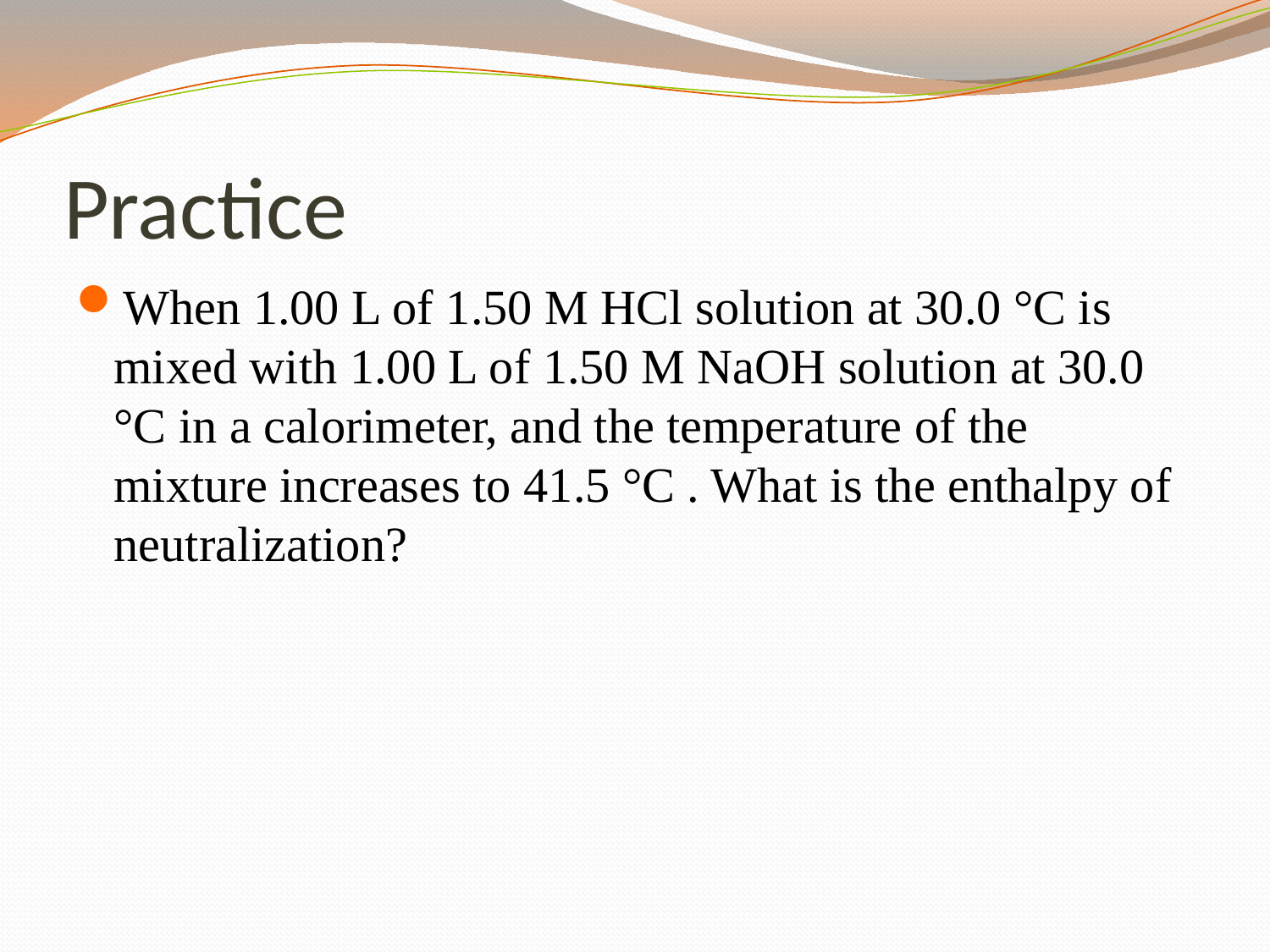

# Practice
When 1.00 L of 1.50 M HCl solution at 30.0 °C is mixed with 1.00 L of 1.50 M NaOH solution at 30.0 °C in a calorimeter, and the temperature of the mixture increases to 41.5 °C . What is the enthalpy of neutralization?